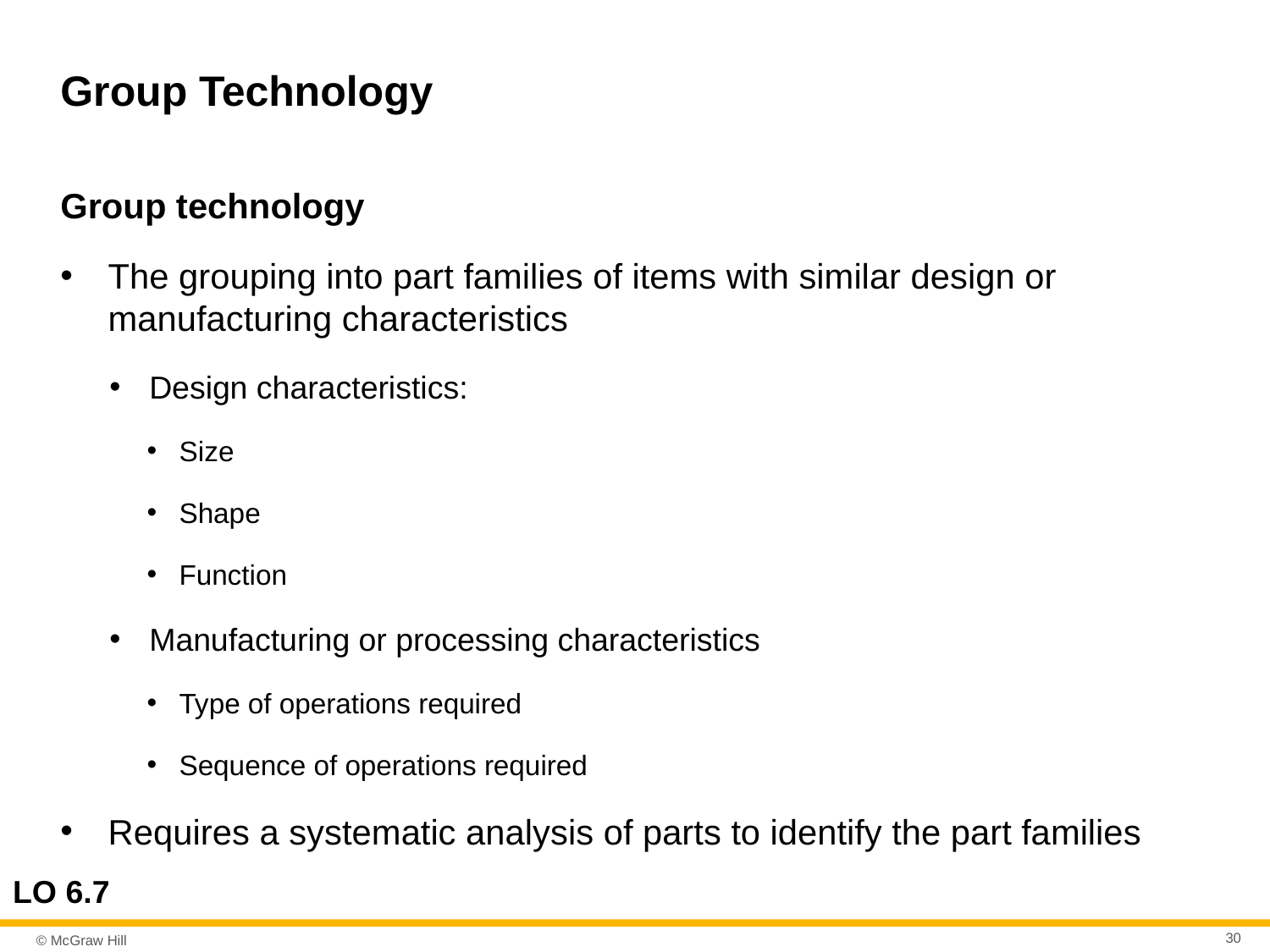

# Group Technology
Group technology
The grouping into part families of items with similar design or manufacturing characteristics
Design characteristics:
Size
Shape
Function
Manufacturing or processing characteristics
Type of operations required
Sequence of operations required
Requires a systematic analysis of parts to identify the part families
LO 6.7